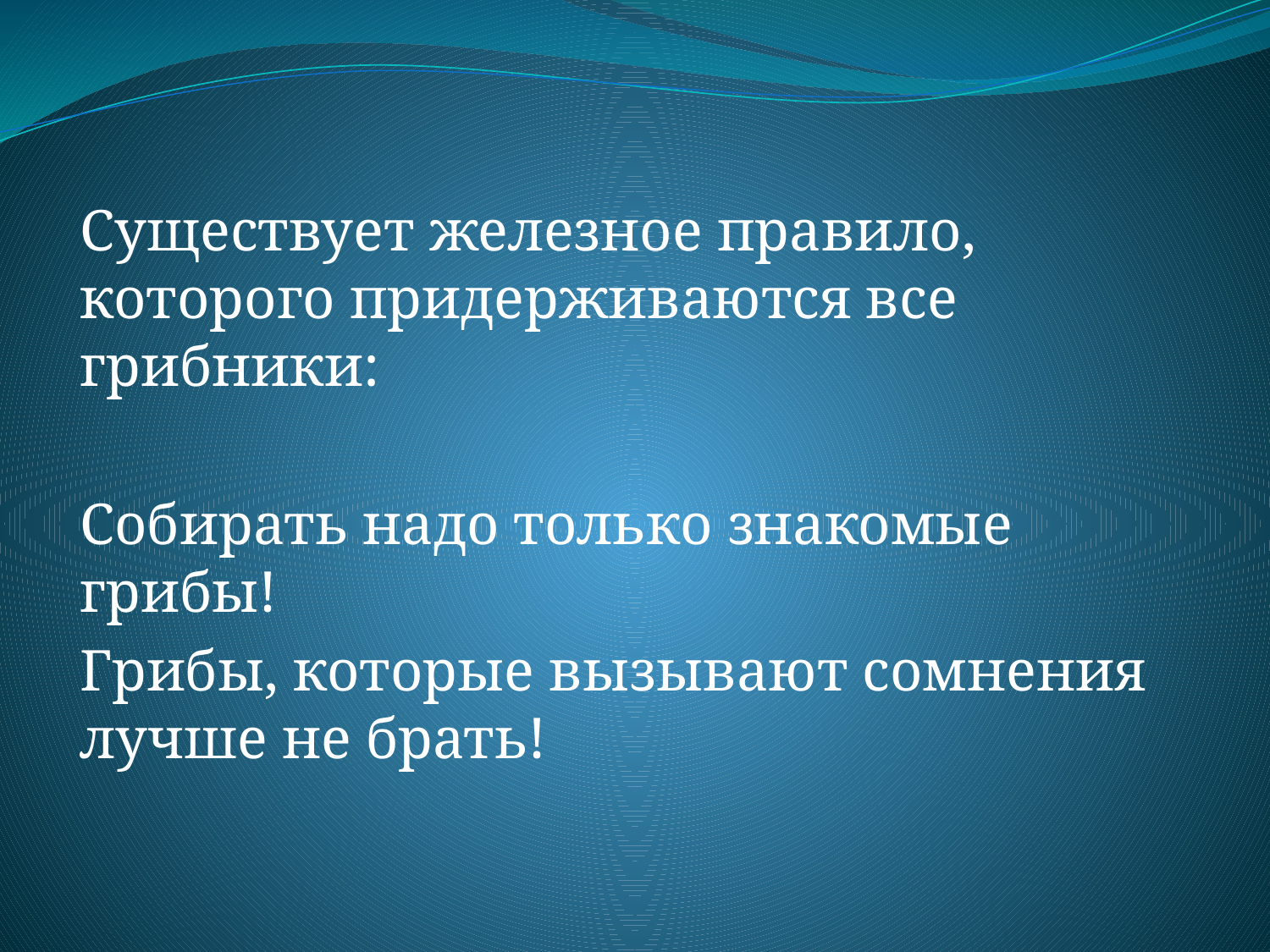

#
Существует железное правило, которого придерживаются все грибники:

Собирать надо только знакомые грибы!
Грибы, которые вызывают сомнения лучше не брать!